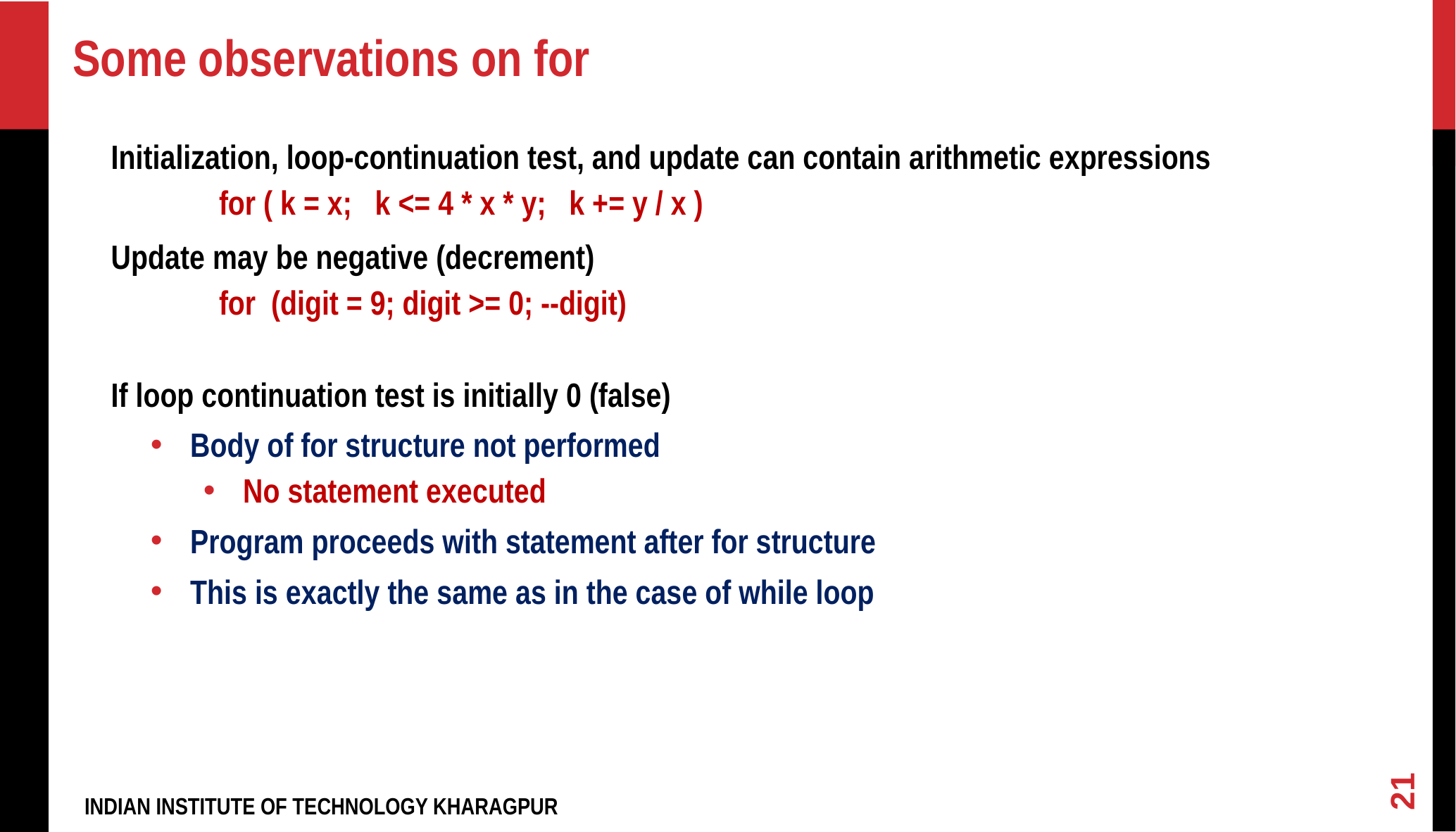

# Some observations on for
Initialization, loop-continuation test, and update can contain arithmetic expressions
  for ( k = x;   k <= 4 * x * y;   k += y / x )
Update may be negative (decrement)
  for  (digit = 9; digit >= 0; --digit)

If loop continuation test is initially 0 (false)
Body of for structure not performed
No statement executed
Program proceeds with statement after for structure
This is exactly the same as in the case of while loop
21
INDIAN INSTITUTE OF TECHNOLOGY KHARAGPUR